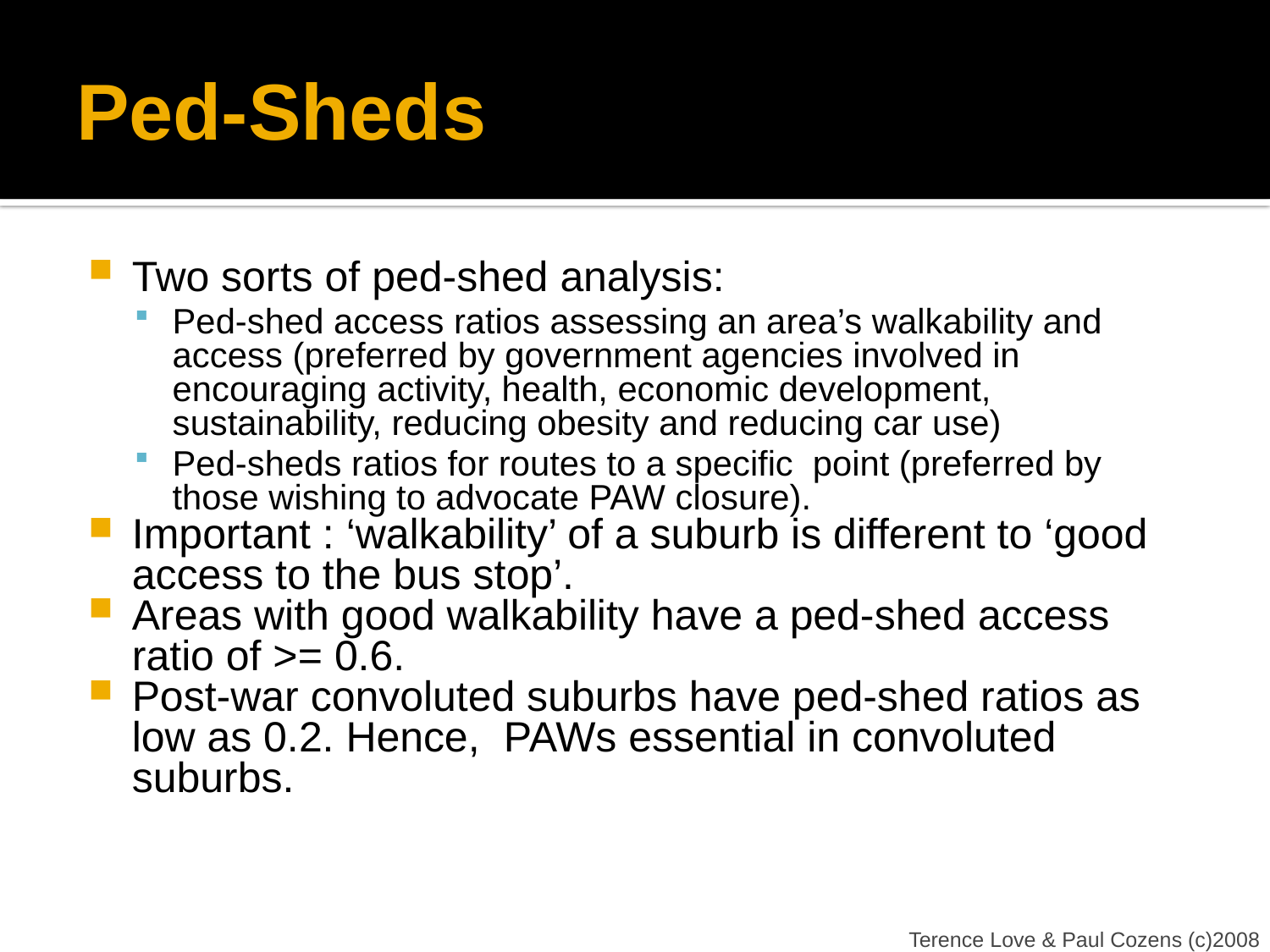

# Ped-Sheds
Two sorts of ped-shed analysis:
Ped-shed access ratios assessing an area’s walkability and access (preferred by government agencies involved in encouraging activity, health, economic development, sustainability, reducing obesity and reducing car use)
Ped-sheds ratios for routes to a specific  point (preferred by those wishing to advocate PAW closure).
Important : ‘walkability’ of a suburb is different to ‘good access to the bus stop’.
Areas with good walkability have a ped-shed access ratio of >= 0.6.
Post-war convoluted suburbs have ped-shed ratios as low as 0.2. Hence,  PAWs essential in convoluted suburbs.
Terence Love & Paul Cozens (c)2008